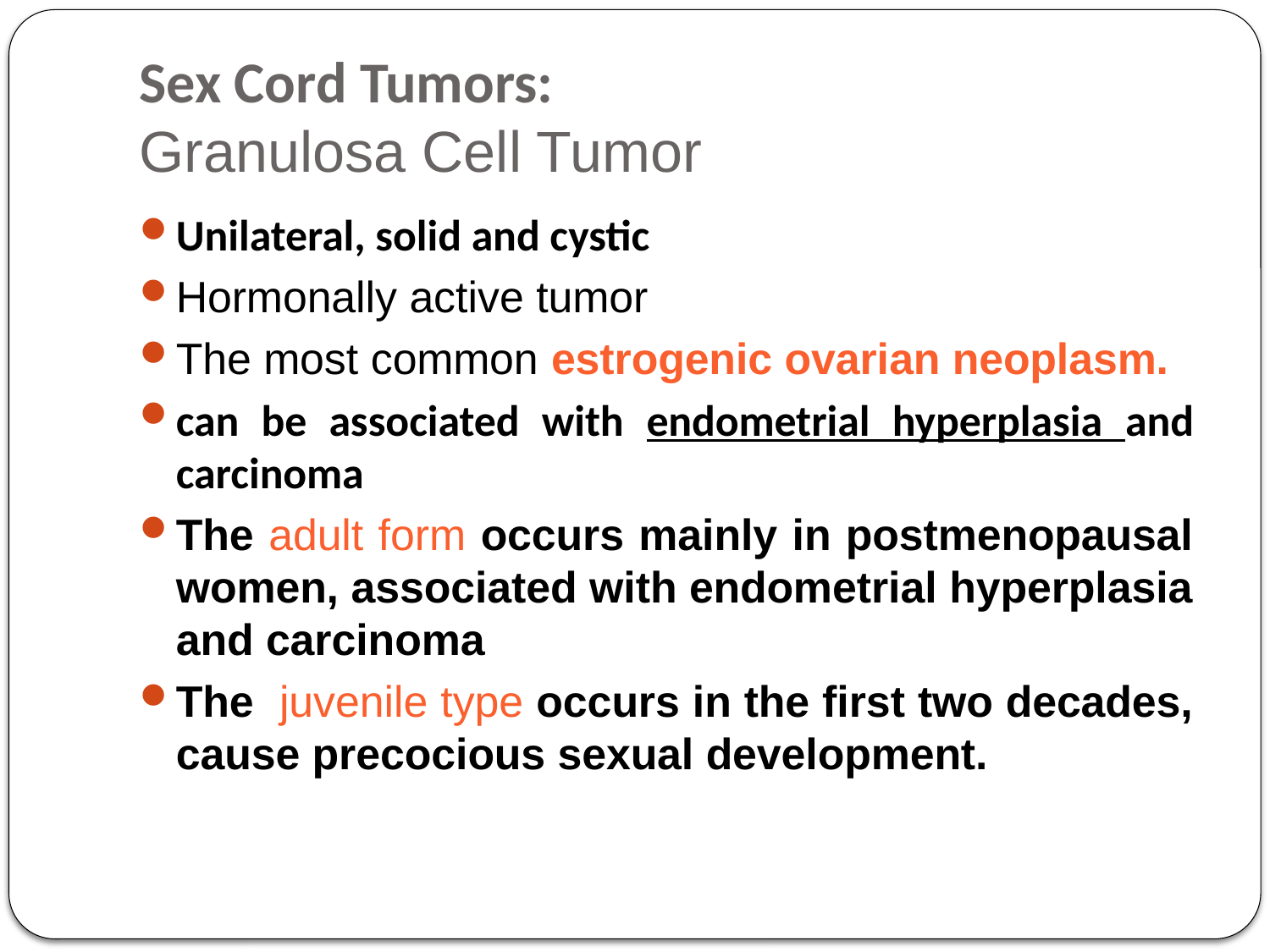

# Sex Cord Tumors: Granulosa Cell Tumor
Unilateral, solid and cystic
Hormonally active tumor
The most common estrogenic ovarian neoplasm.
can be associated with endometrial hyperplasia and carcinoma
The adult form occurs mainly in postmenopausal women, associated with endometrial hyperplasia and carcinoma
The  juvenile type occurs in the first two decades, cause precocious sexual development.